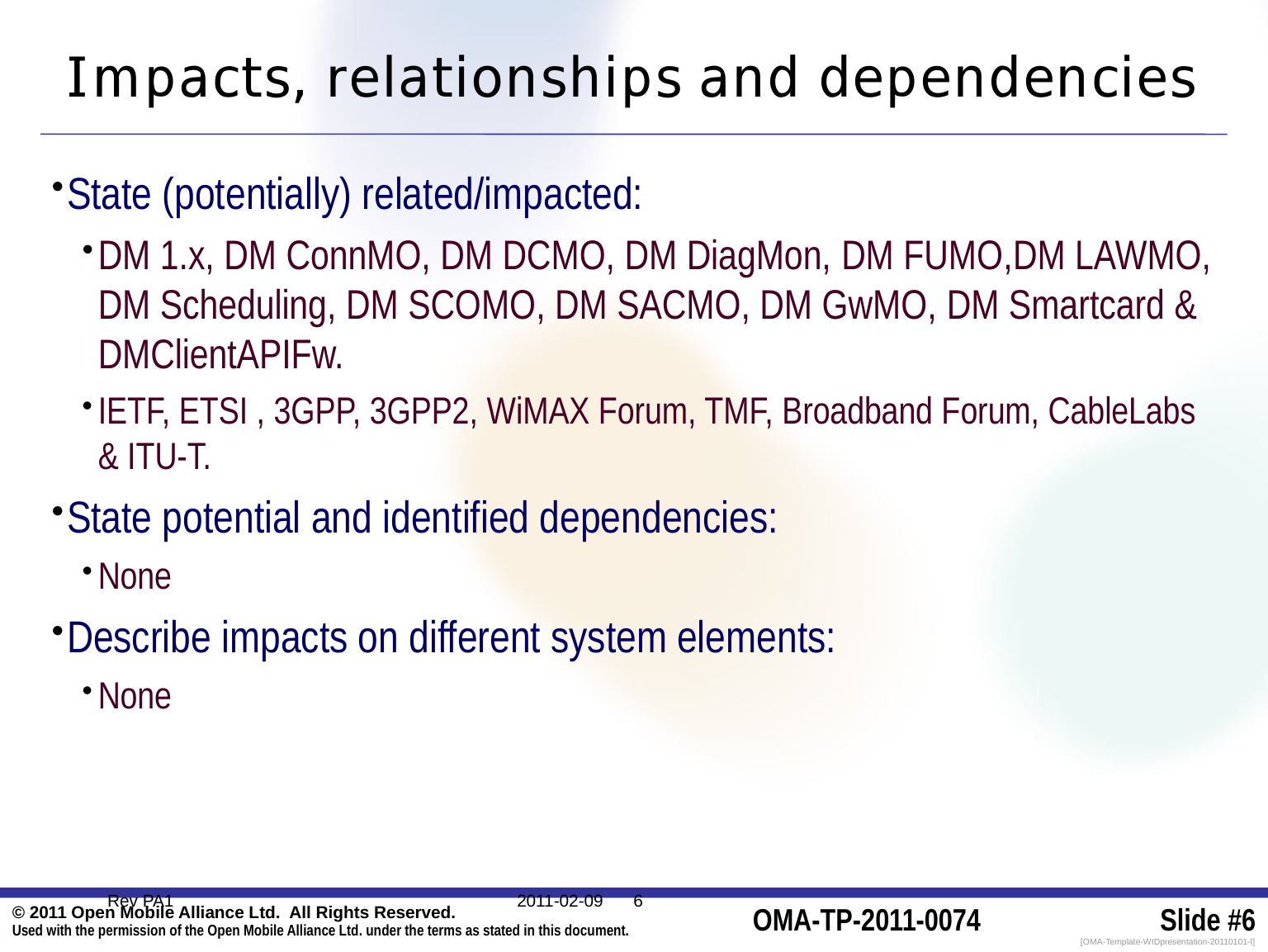

# Impacts, relationships and dependencies
State (potentially) related/impacted:
DM 1.x, DM ConnMO, DM DCMO, DM DiagMon, DM FUMO,DM LAWMO, DM Scheduling, DM SCOMO, DM SACMO, DM GwMO, DM Smartcard & DMClientAPIFw.
IETF, ETSI , 3GPP, 3GPP2, WiMAX Forum, TMF, Broadband Forum, CableLabs & ITU-T.
State potential and identified dependencies:
None
Describe impacts on different system elements:
None